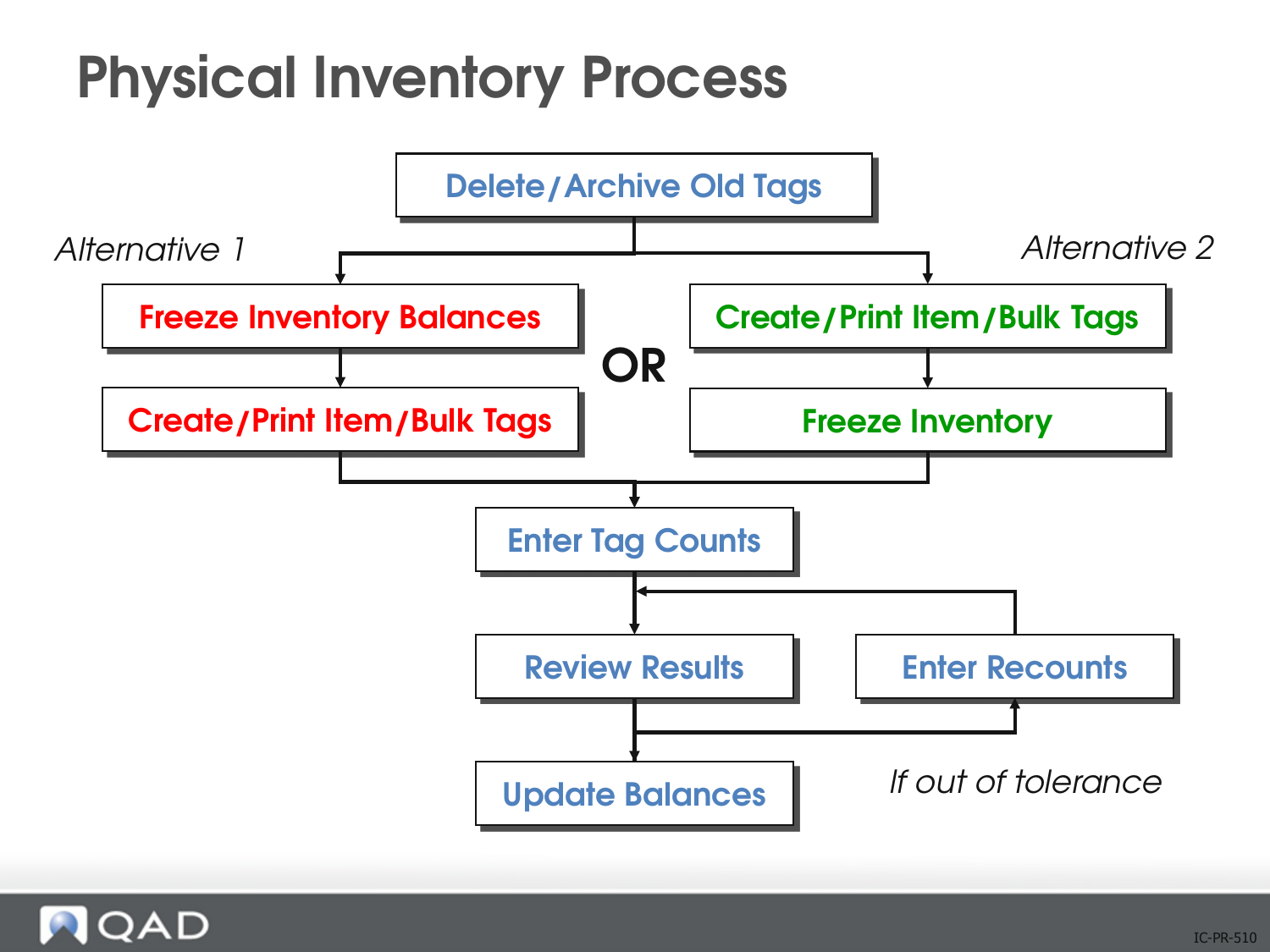

# Physical Inventory Process
Delete/Archive Old Tags
Alternative 2
Alternative 1
Create/Print Item/Bulk Tags
Freeze Inventory Balances
OR
Create/Print Item/Bulk Tags
Freeze Inventory
Enter Tag Counts

Review Results
Enter Recounts
If out of tolerance
Update Balances
IC-PR-510